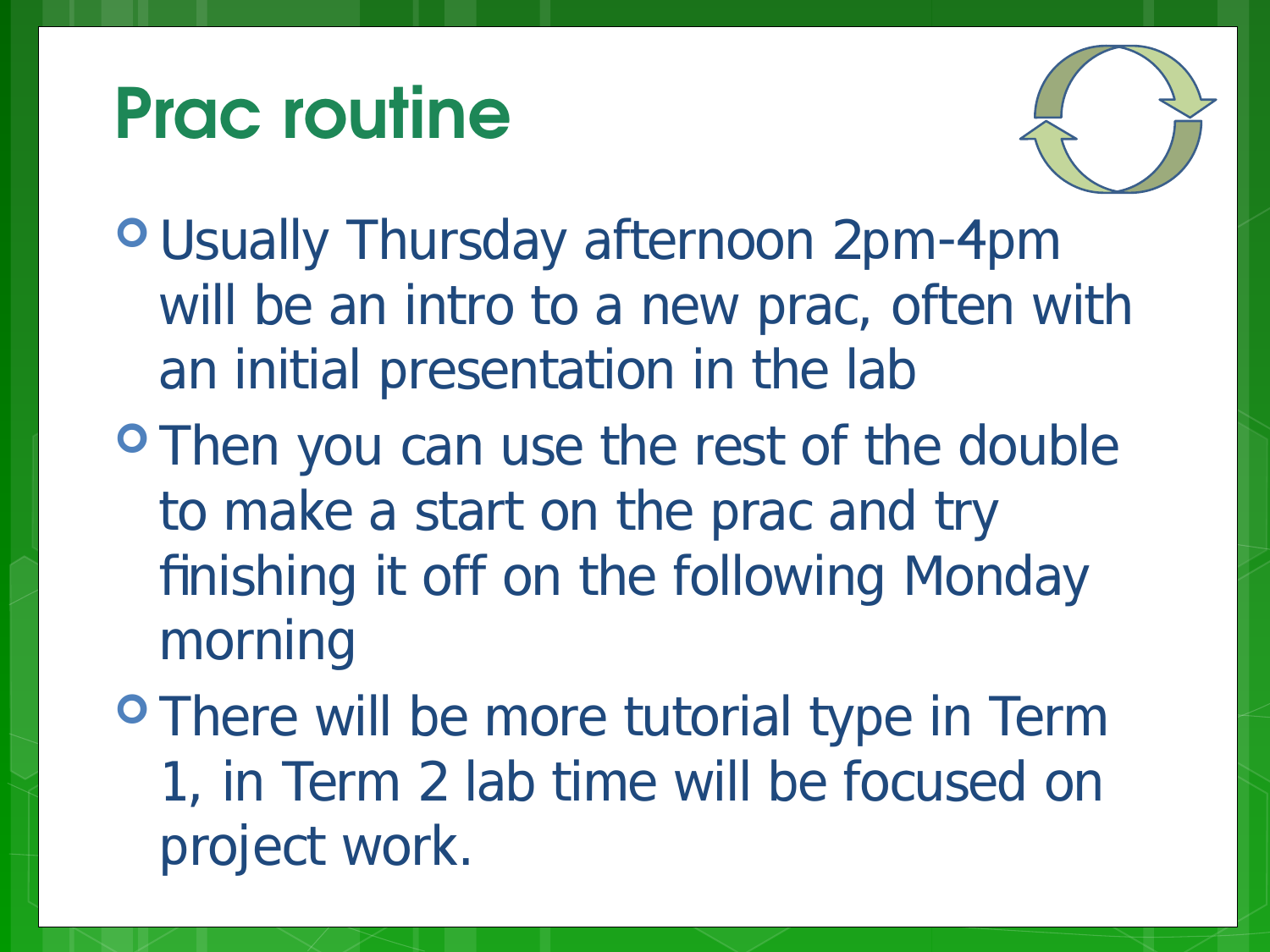

# Prac routine
Usually Thursday afternoon 2pm-4pm will be an intro to a new prac, often with an initial presentation in the lab
Then you can use the rest of the double to make a start on the prac and try finishing it off on the following Monday morning
There will be more tutorial type in Term 1, in Term 2 lab time will be focused on project work.